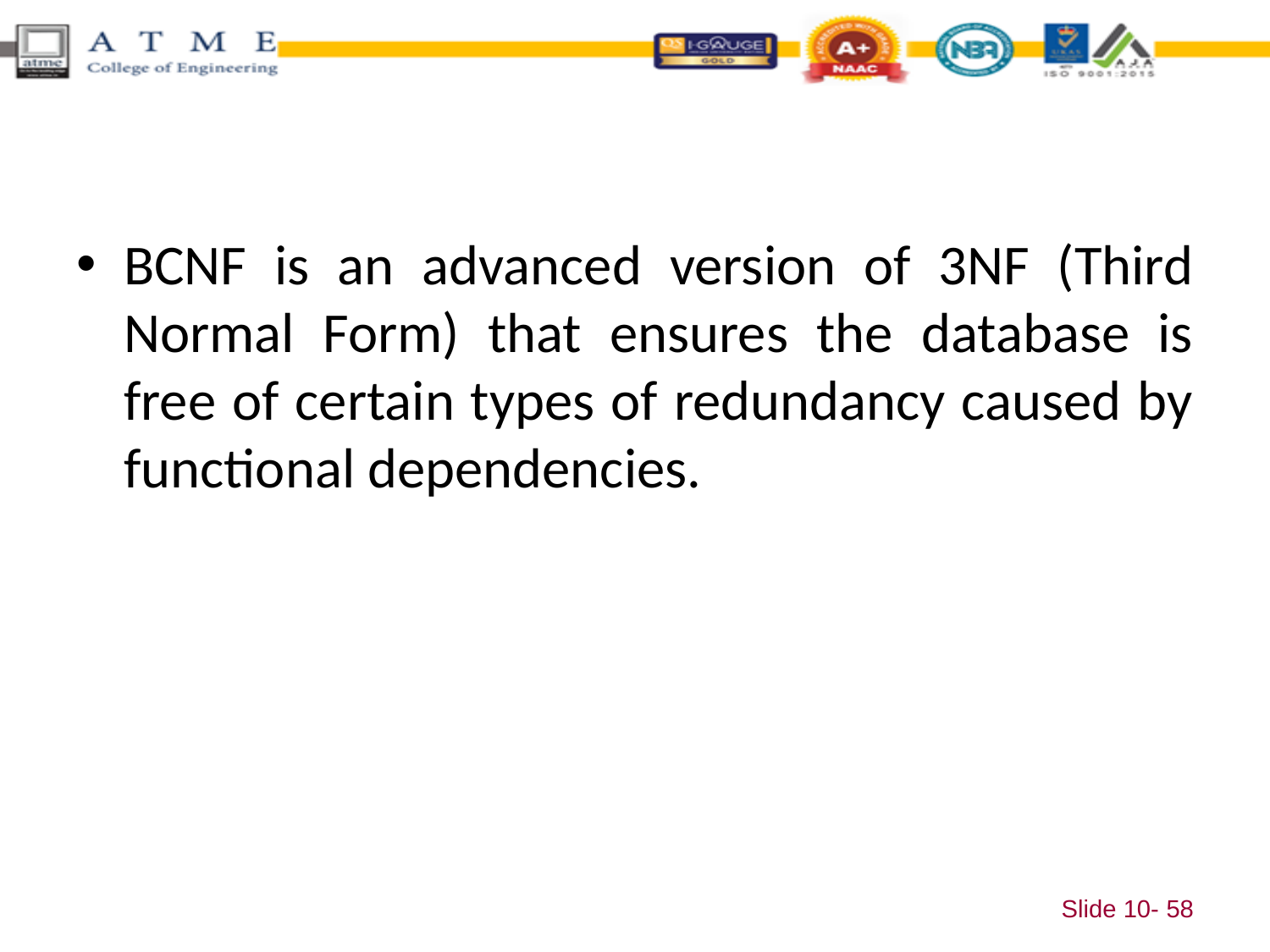

#
BCNF is an advanced version of 3NF (Third Normal Form) that ensures the database is free of certain types of redundancy caused by functional dependencies.
Slide 10- 58